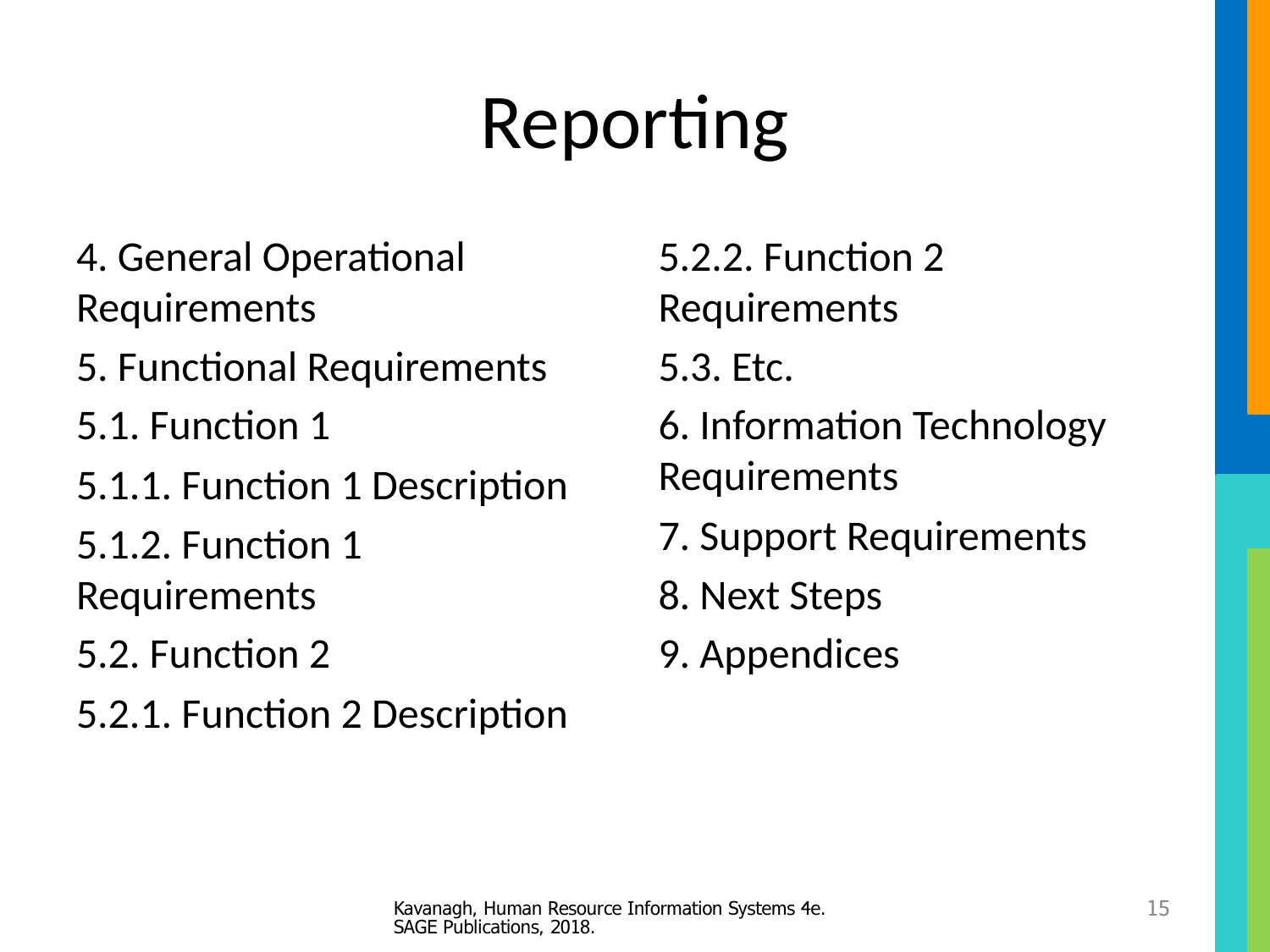

# Reporting
4. General Operational Requirements
5. Functional Requirements
5.1. Function 1
5.1.1. Function 1 Description
5.1.2. Function 1 Requirements
5.2. Function 2
5.2.1. Function 2 Description
5.2.2. Function 2 Requirements
5.3. Etc.
6. Information Technology Requirements
7. Support Requirements
8. Next Steps
9. Appendices
Kavanagh, Human Resource Information Systems 4e. SAGE Publications, 2018.
15